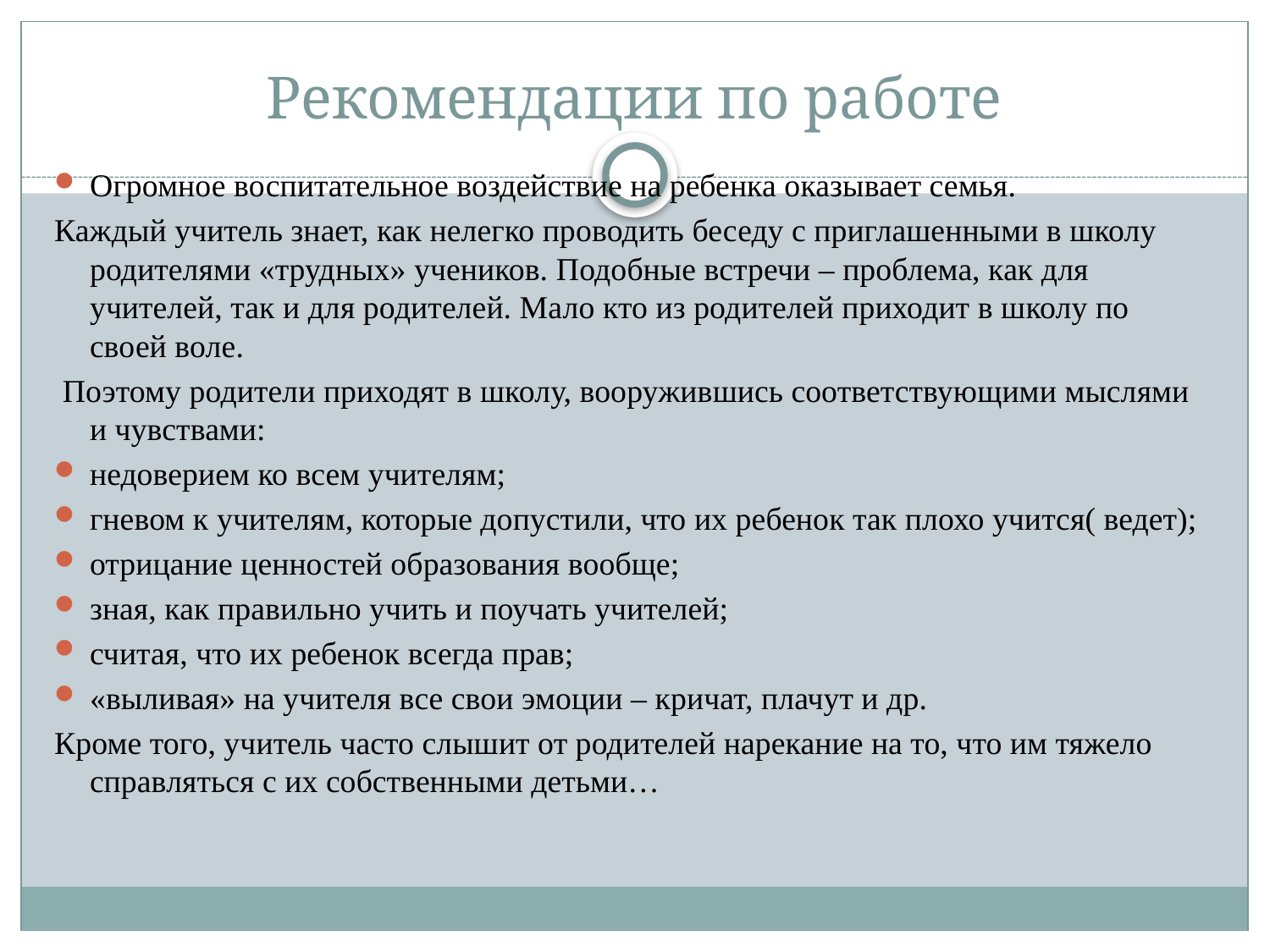

# Рекомендации по работе
Огромное воспитательное воздействие на ребенка оказывает семья.
Каждый учитель знает, как нелегко проводить беседу с приглашенными в школу родителями «трудных» учеников. Подобные встречи – проблема, как для учителей, так и для родителей. Мало кто из родителей приходит в школу по своей воле.
 Поэтому родители приходят в школу, вооружившись соответствующими мыслями и чувствами:
недоверием ко всем учителям;
гневом к учителям, которые допустили, что их ребенок так плохо учится( ведет);
отрицание ценностей образования вообще;
зная, как правильно учить и поучать учителей;
считая, что их ребенок всегда прав;
«выливая» на учителя все свои эмоции – кричат, плачут и др.
Кроме того, учитель часто слышит от родителей нарекание на то, что им тяжело справляться с их собственными детьми…